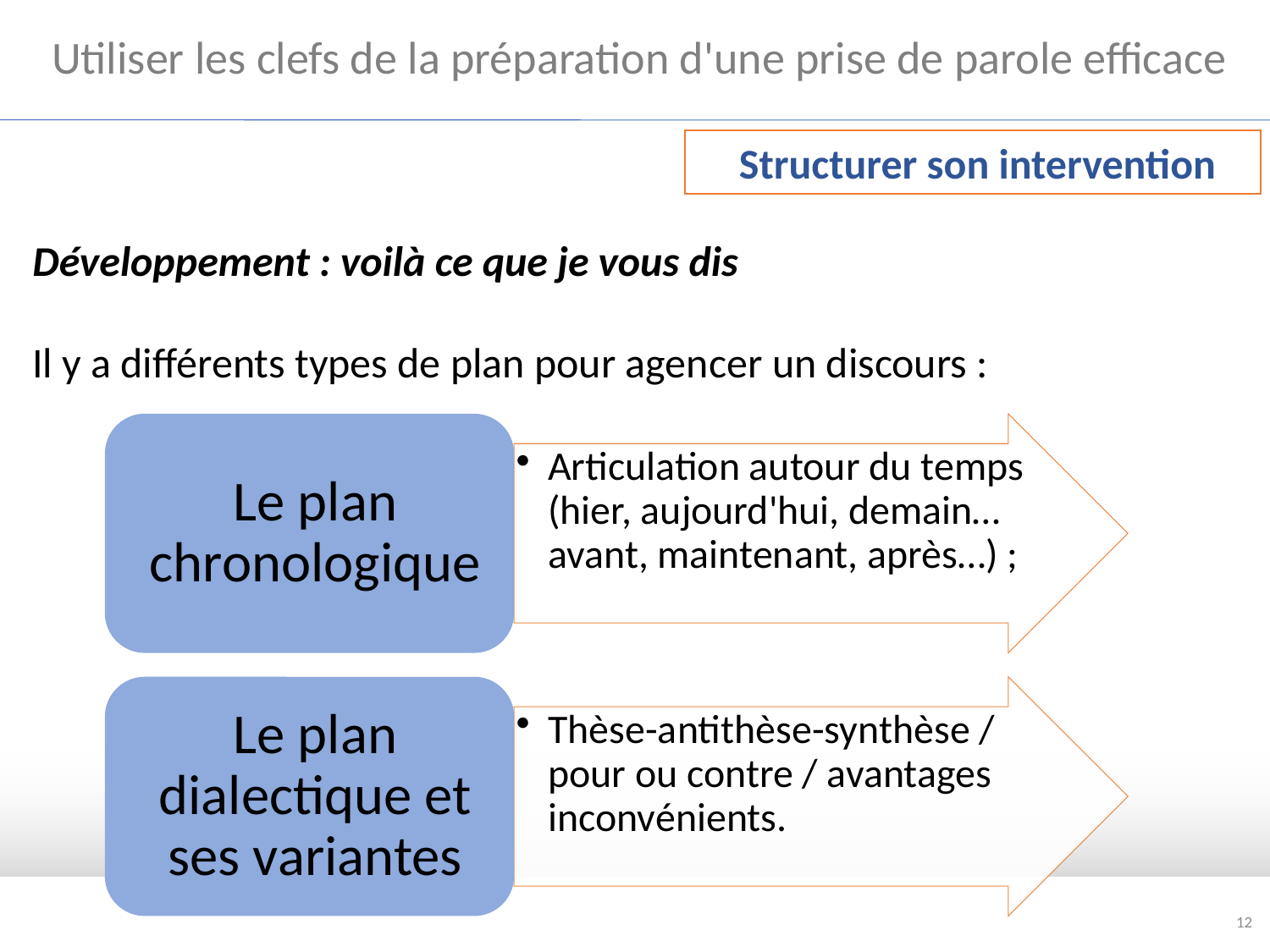

Utiliser les clefs de la préparation d'une prise de parole efficace
 Structurer son intervention
Développement : voilà ce que je vous dis

Il y a différents types de plan pour agencer un discours :
Articulation autour du temps (hier, aujourd'hui, demain… avant, maintenant, après…) ;
Le plan chronologique
Thèse-antithèse-synthèse / pour ou contre / avantages inconvénients.
Le plan dialectique et ses variantes

12